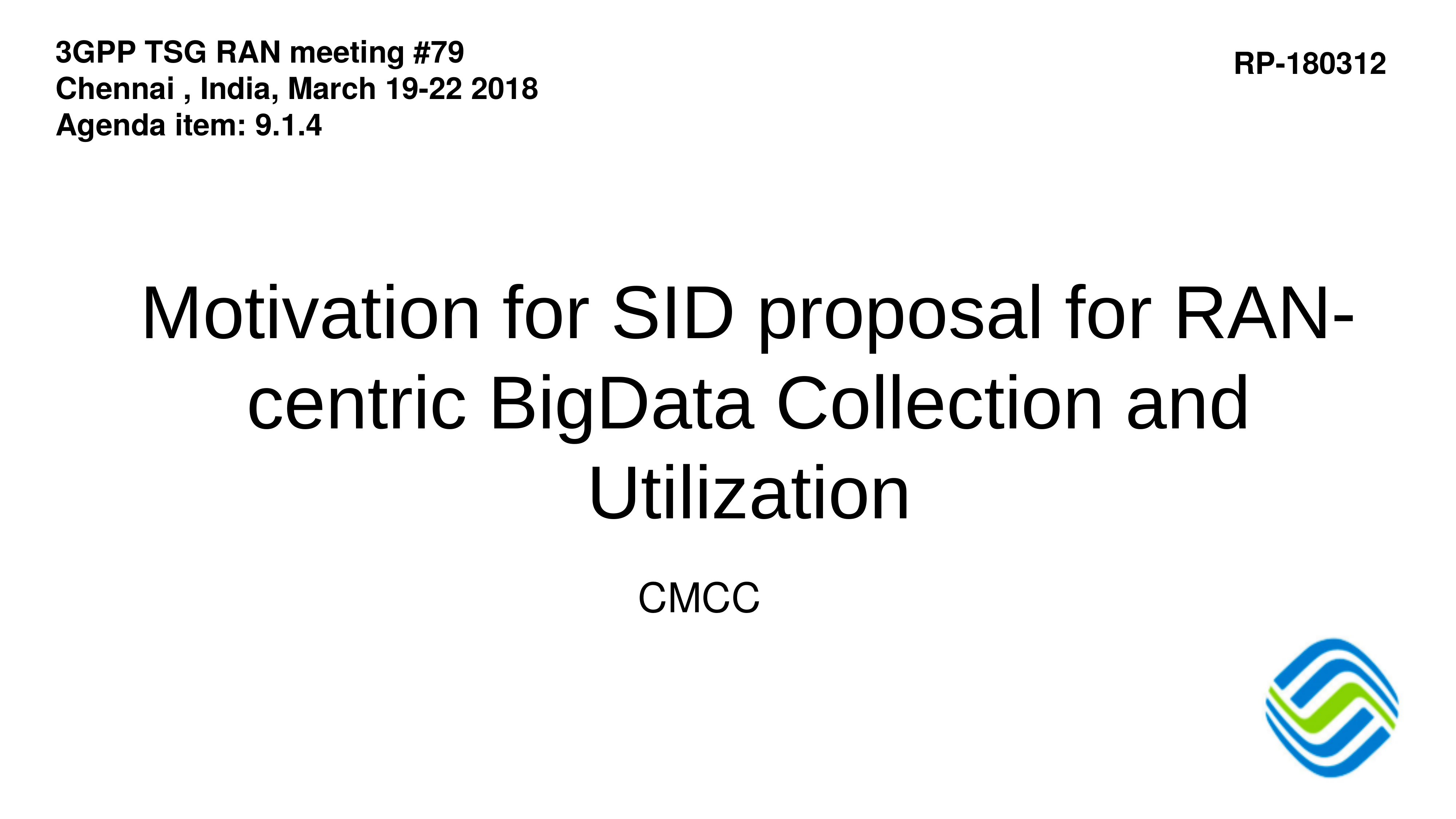

3GPP TSG RAN meeting #79
Chennai , India, March 19-22 2018
Agenda item: 9.1.4
RP-180312
# Motivation for SID proposal for RAN-centric BigData Collection and Utilization
CMCC